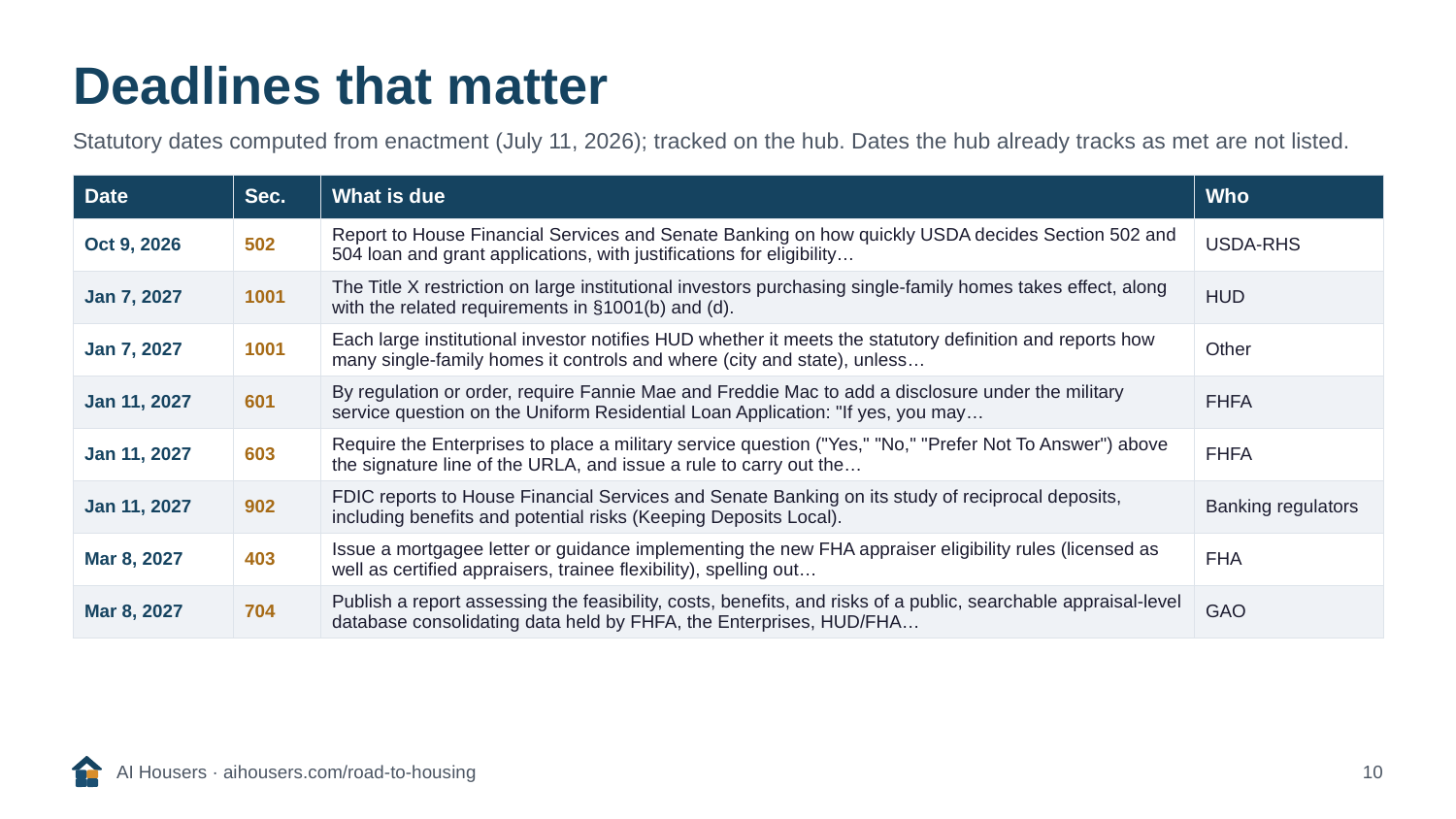

Deadlines that matter
Statutory dates computed from enactment (July 11, 2026); tracked on the hub. Dates the hub already tracks as met are not listed.
| Date | Sec. | What is due | Who |
| --- | --- | --- | --- |
| Oct 9, 2026 | 502 | Report to House Financial Services and Senate Banking on how quickly USDA decides Section 502 and 504 loan and grant applications, with justifications for eligibility… | USDA-RHS |
| Jan 7, 2027 | 1001 | The Title X restriction on large institutional investors purchasing single-family homes takes effect, along with the related requirements in §1001(b) and (d). | HUD |
| Jan 7, 2027 | 1001 | Each large institutional investor notifies HUD whether it meets the statutory definition and reports how many single-family homes it controls and where (city and state), unless… | Other |
| Jan 11, 2027 | 601 | By regulation or order, require Fannie Mae and Freddie Mac to add a disclosure under the military service question on the Uniform Residential Loan Application: "If yes, you may… | FHFA |
| Jan 11, 2027 | 603 | Require the Enterprises to place a military service question ("Yes," "No," "Prefer Not To Answer") above the signature line of the URLA, and issue a rule to carry out the… | FHFA |
| Jan 11, 2027 | 902 | FDIC reports to House Financial Services and Senate Banking on its study of reciprocal deposits, including benefits and potential risks (Keeping Deposits Local). | Banking regulators |
| Mar 8, 2027 | 403 | Issue a mortgagee letter or guidance implementing the new FHA appraiser eligibility rules (licensed as well as certified appraisers, trainee flexibility), spelling out… | FHA |
| Mar 8, 2027 | 704 | Publish a report assessing the feasibility, costs, benefits, and risks of a public, searchable appraisal-level database consolidating data held by FHFA, the Enterprises, HUD/FHA… | GAO |
AI Housers · aihousers.com/road-to-housing
10